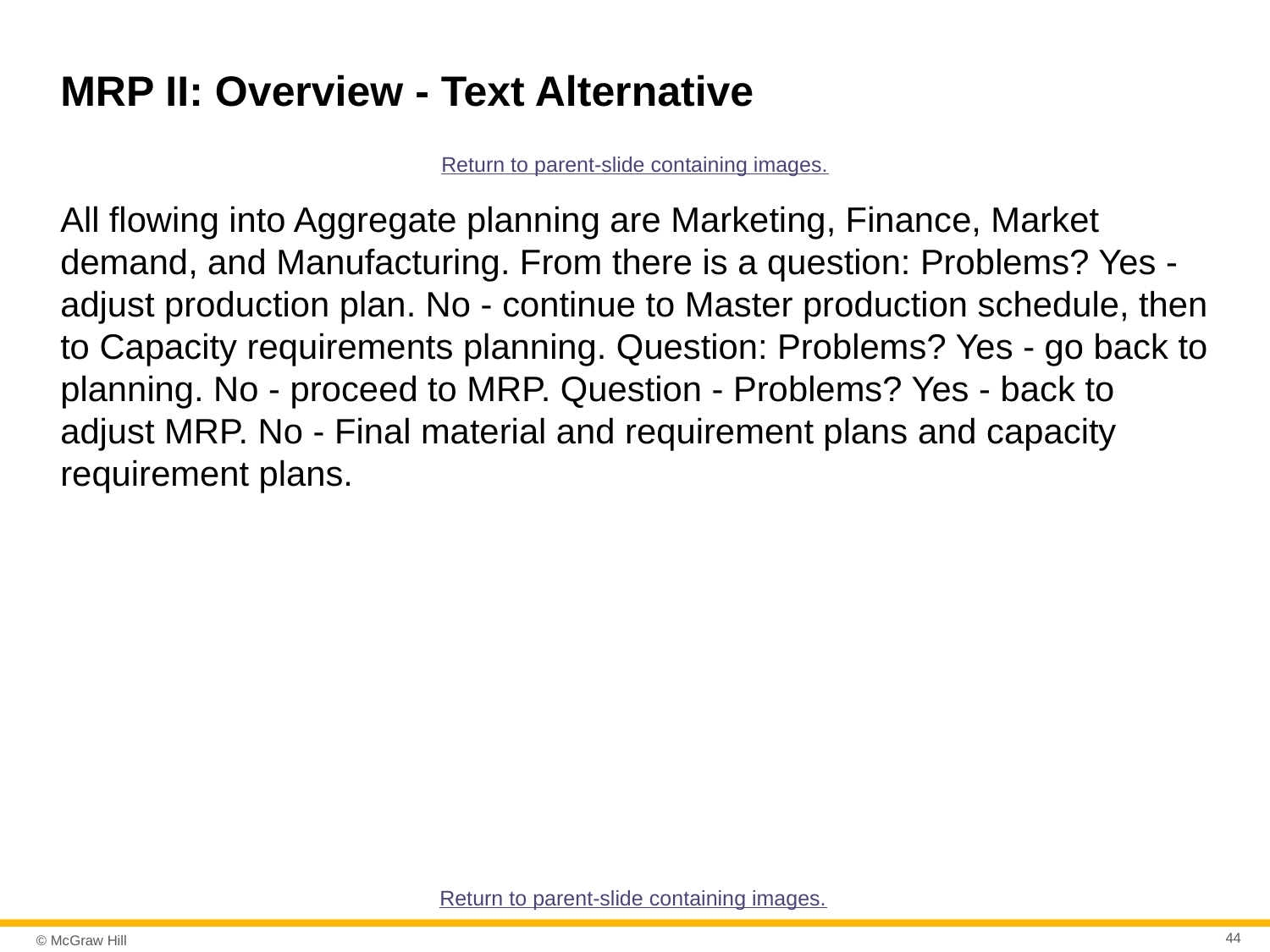

# MRP II: Overview - Text Alternative
Return to parent-slide containing images.
All flowing into Aggregate planning are Marketing, Finance, Market demand, and Manufacturing. From there is a question: Problems? Yes - adjust production plan. No - continue to Master production schedule, then to Capacity requirements planning. Question: Problems? Yes - go back to planning. No - proceed to MRP. Question - Problems? Yes - back to adjust MRP. No - Final material and requirement plans and capacity requirement plans.
Return to parent-slide containing images.